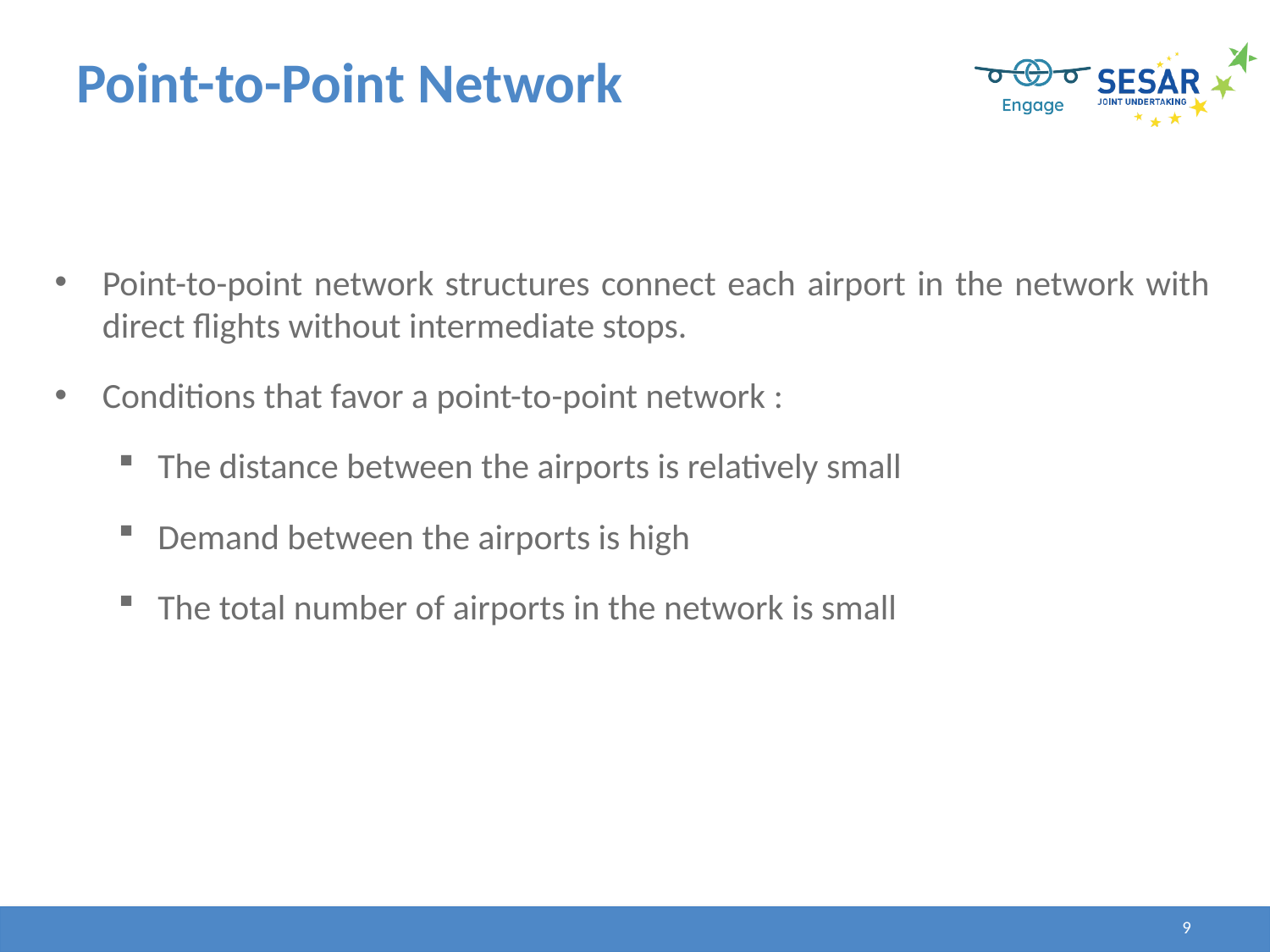

# Point-to-Point Network
Point-to-point network structures connect each airport in the network with direct flights without intermediate stops.
Conditions that favor a point-to-point network :
The distance between the airports is relatively small
Demand between the airports is high
The total number of airports in the network is small
9